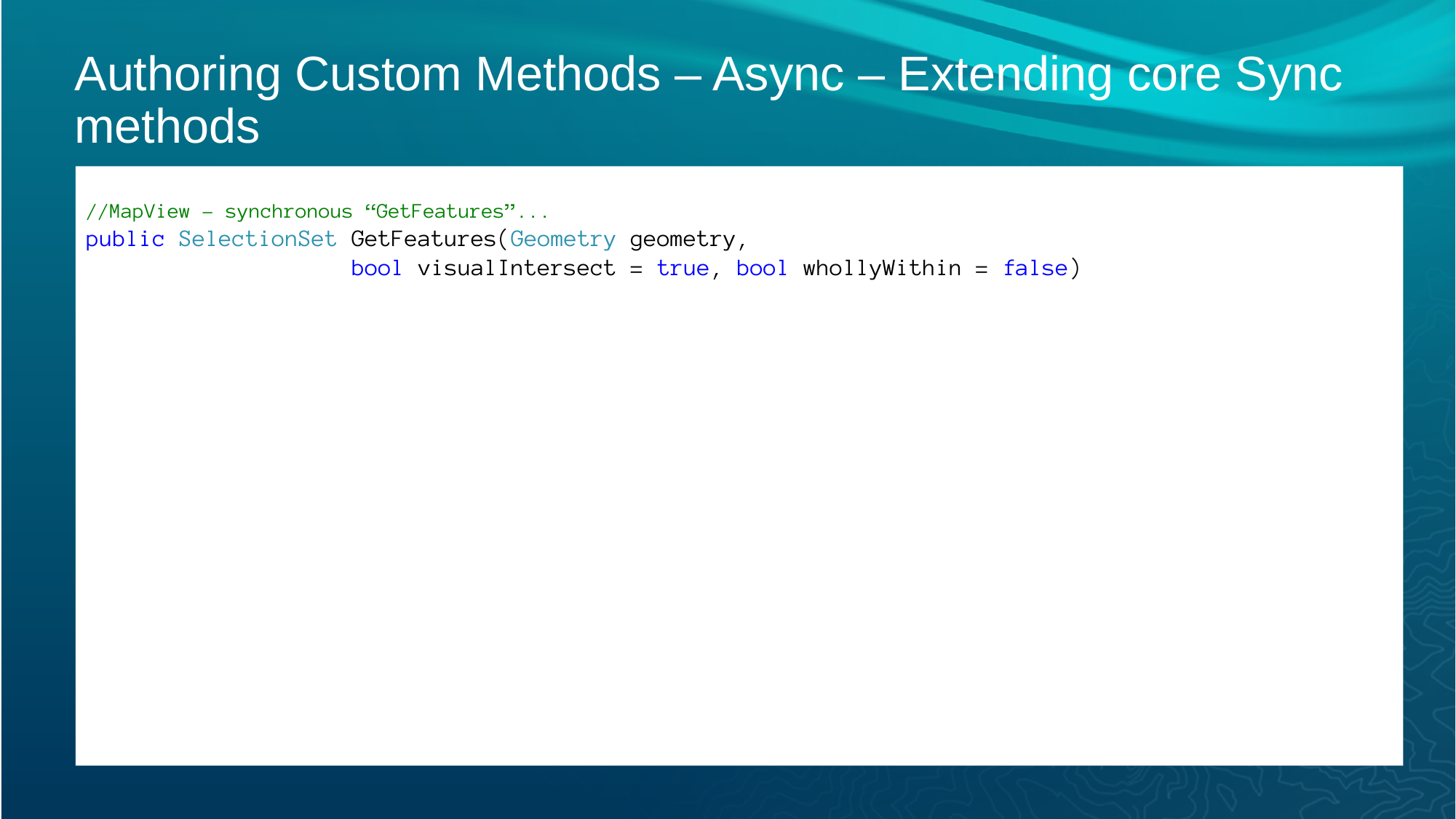

# Authoring Custom Methods – Async – Extending core Sync methods

//MapView – synchronous “GetFeatures”...
public SelectionSet GetFeatures(Geometry geometry,
                    bool visualIntersect = true, bool whollyWithin = false)